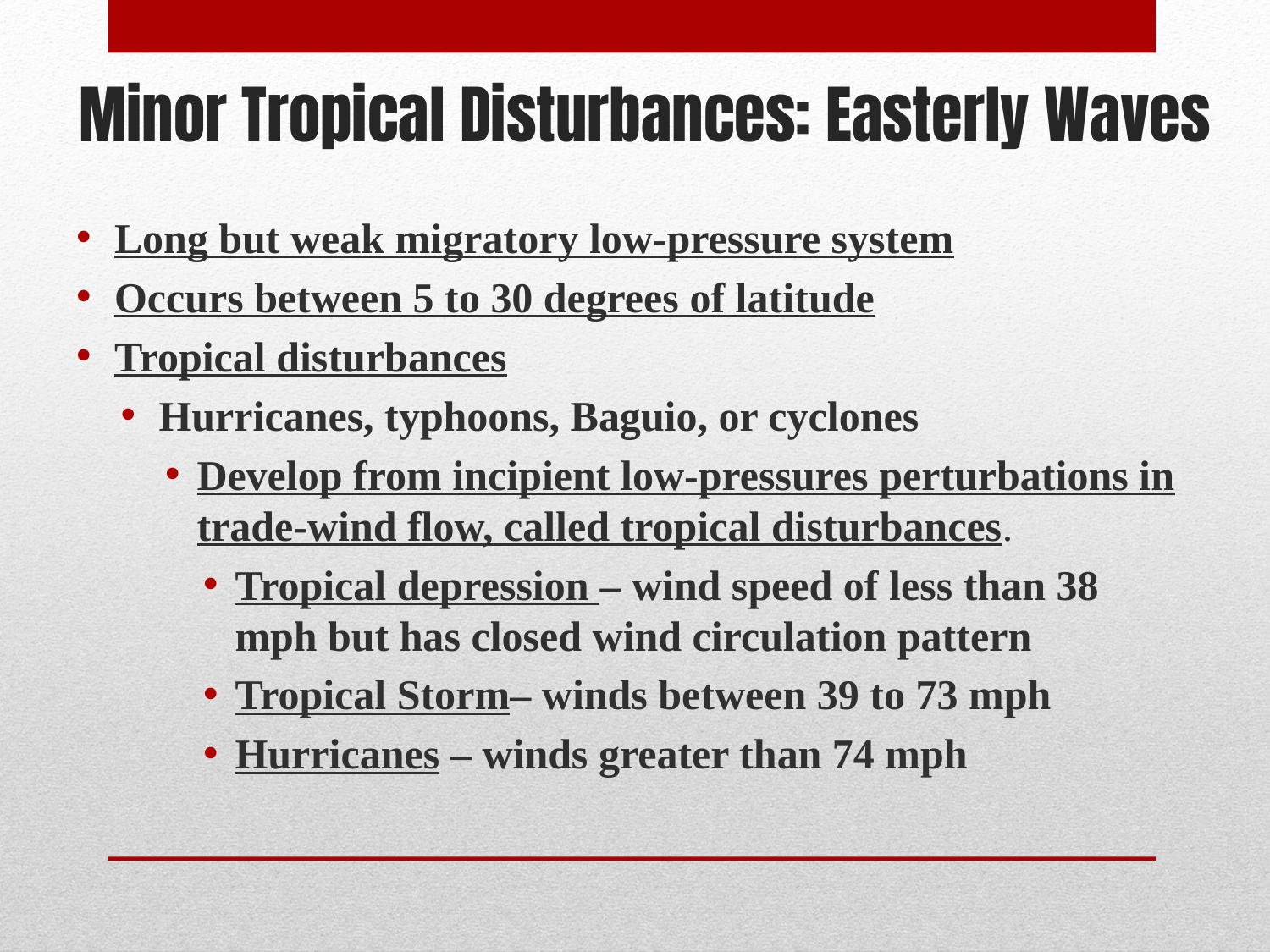

Minor Tropical Disturbances: Easterly Waves
Long but weak migratory low-pressure system
Occurs between 5 to 30 degrees of latitude
Tropical disturbances
Hurricanes, typhoons, Baguio, or cyclones
Develop from incipient low-pressures perturbations in trade-wind flow, called tropical disturbances.
Tropical depression – wind speed of less than 38 mph but has closed wind circulation pattern
Tropical Storm– winds between 39 to 73 mph
Hurricanes – winds greater than 74 mph